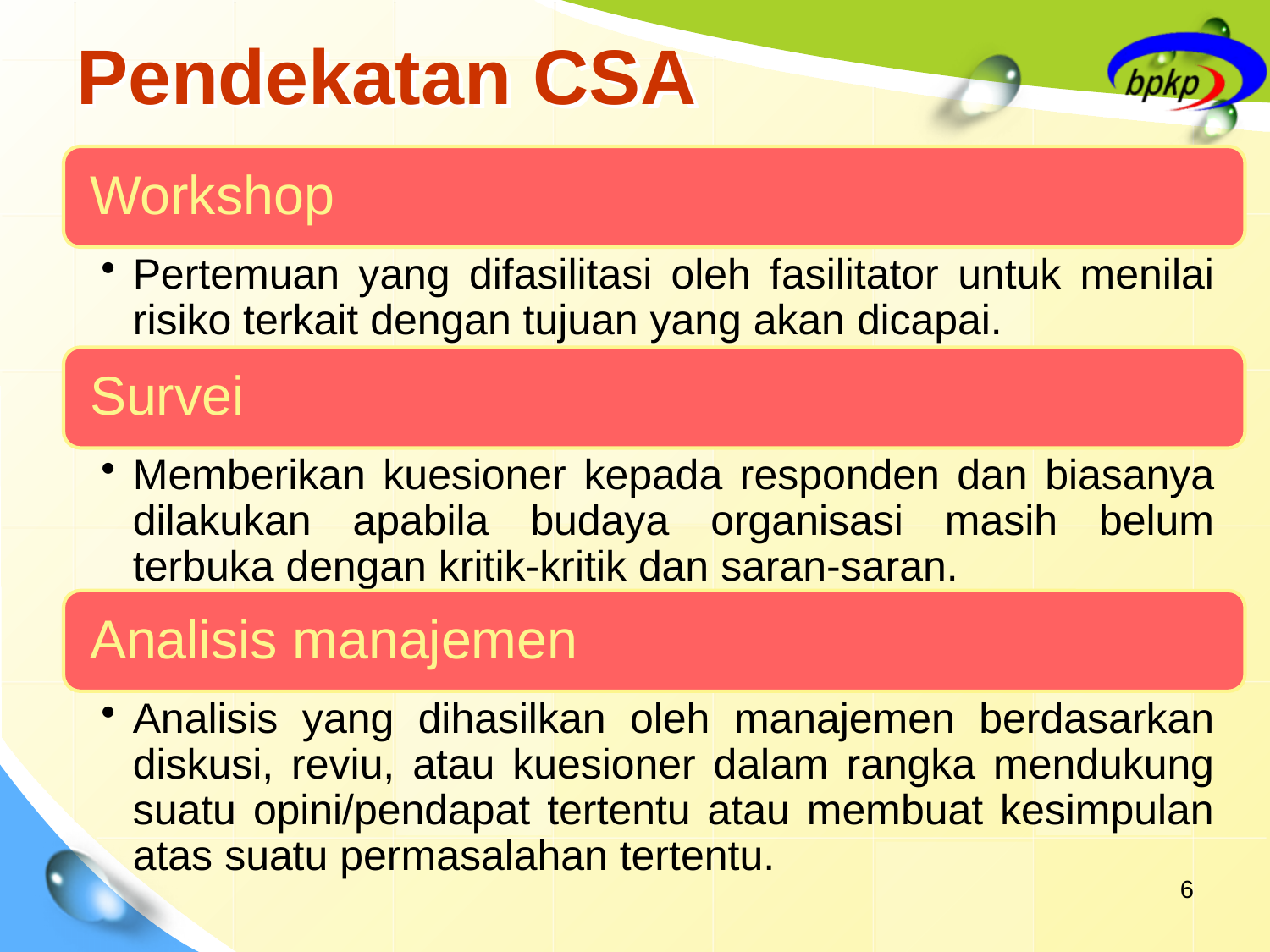

# Pendekatan CSA
Workshop
Pertemuan yang difasilitasi oleh fasilitator untuk menilai risiko terkait dengan tujuan yang akan dicapai.
Survei
Memberikan kuesioner kepada responden dan biasanya dilakukan apabila budaya organisasi masih belum terbuka dengan kritik-kritik dan saran-saran.
Analisis manajemen
Analisis yang dihasilkan oleh manajemen berdasarkan diskusi, reviu, atau kuesioner dalam rangka mendukung suatu opini/pendapat tertentu atau membuat kesimpulan atas suatu permasalahan tertentu.
6